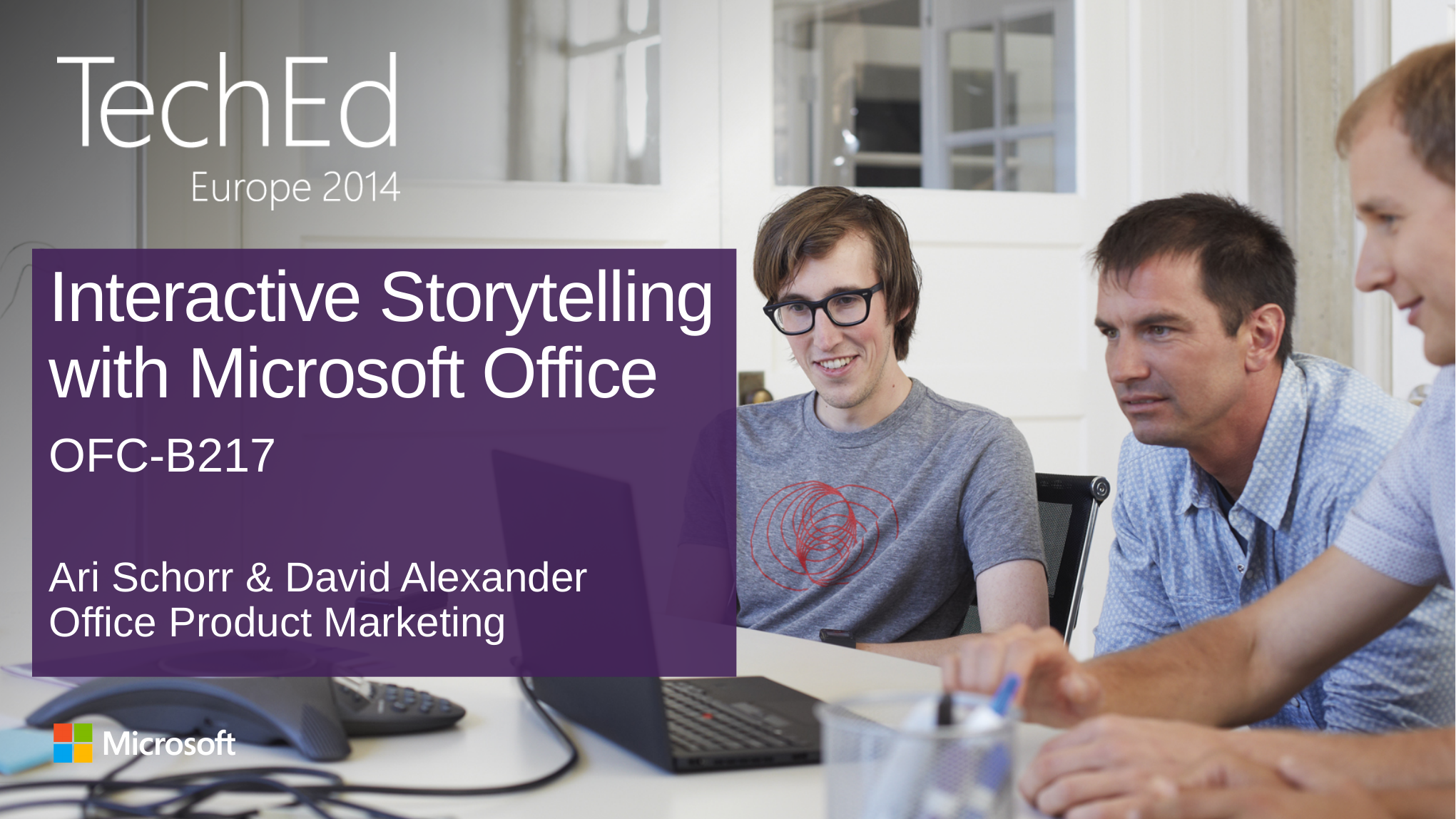

# Interactive Storytelling with Microsoft Office
OFC-B217
Ari Schorr & David Alexander
Office Product Marketing